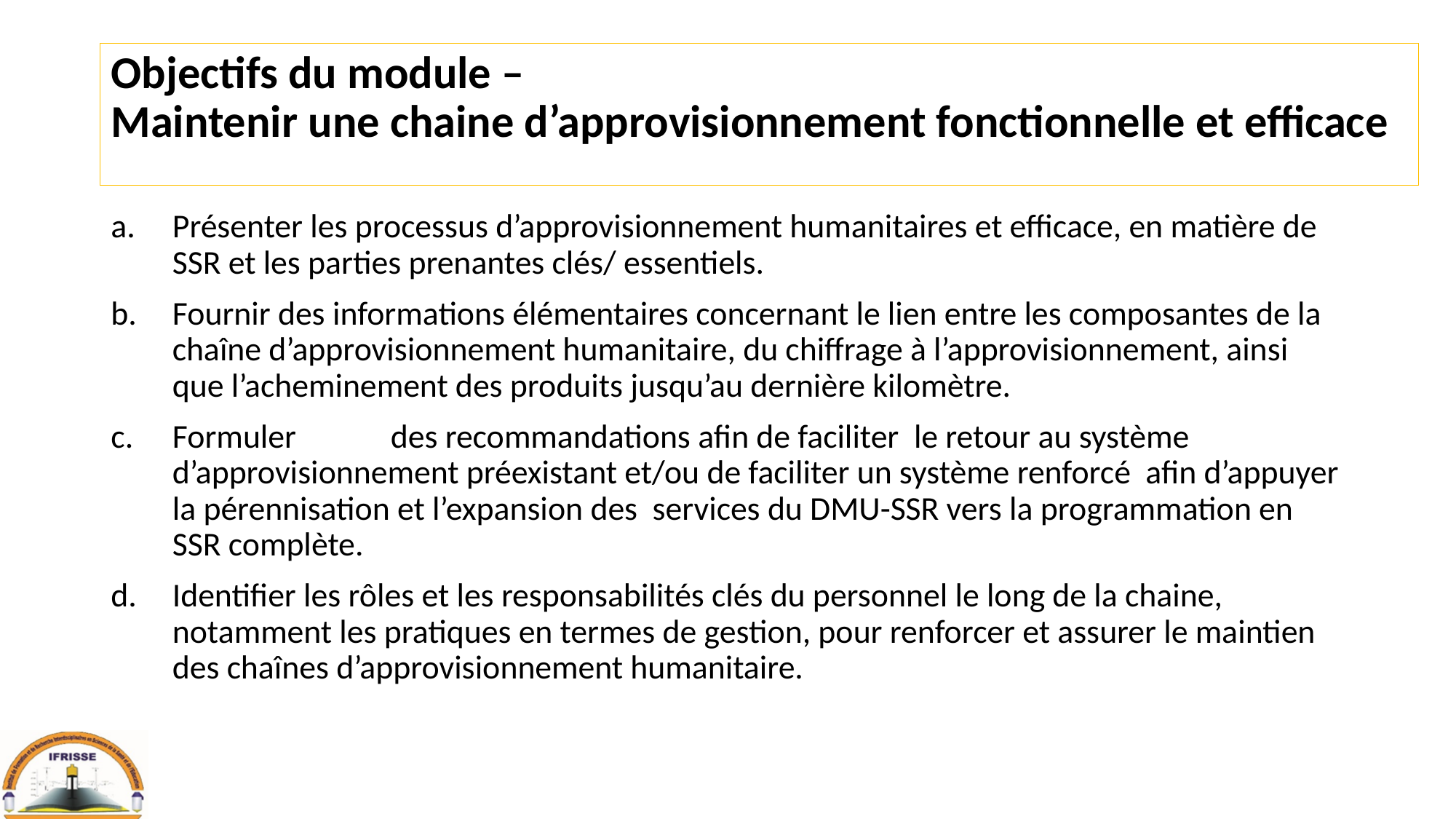

# Objectifs du module – Maintenir une chaine d’approvisionnement fonctionnelle et efficace
Présenter les processus d’approvisionnement humanitaires et efficace, en matière de SSR et les parties prenantes clés/ essentiels.
Fournir des informations élémentaires concernant le lien entre les composantes de la chaîne d’approvisionnement humanitaire, du chiffrage à l’approvisionnement, ainsi que l’acheminement des produits jusqu’au dernière kilomètre.
Formuler 	des recommandations afin de faciliter  le retour au système d’approvisionnement préexistant et/ou de faciliter un système renforcé  afin d’appuyer la pérennisation et l’expansion des  services du DMU-SSR vers la programmation en SSR complète.
Identifier les rôles et les responsabilités clés du personnel le long de la chaine, notamment les pratiques en termes de gestion, pour renforcer et assurer le maintien des chaînes d’approvisionnement humanitaire.